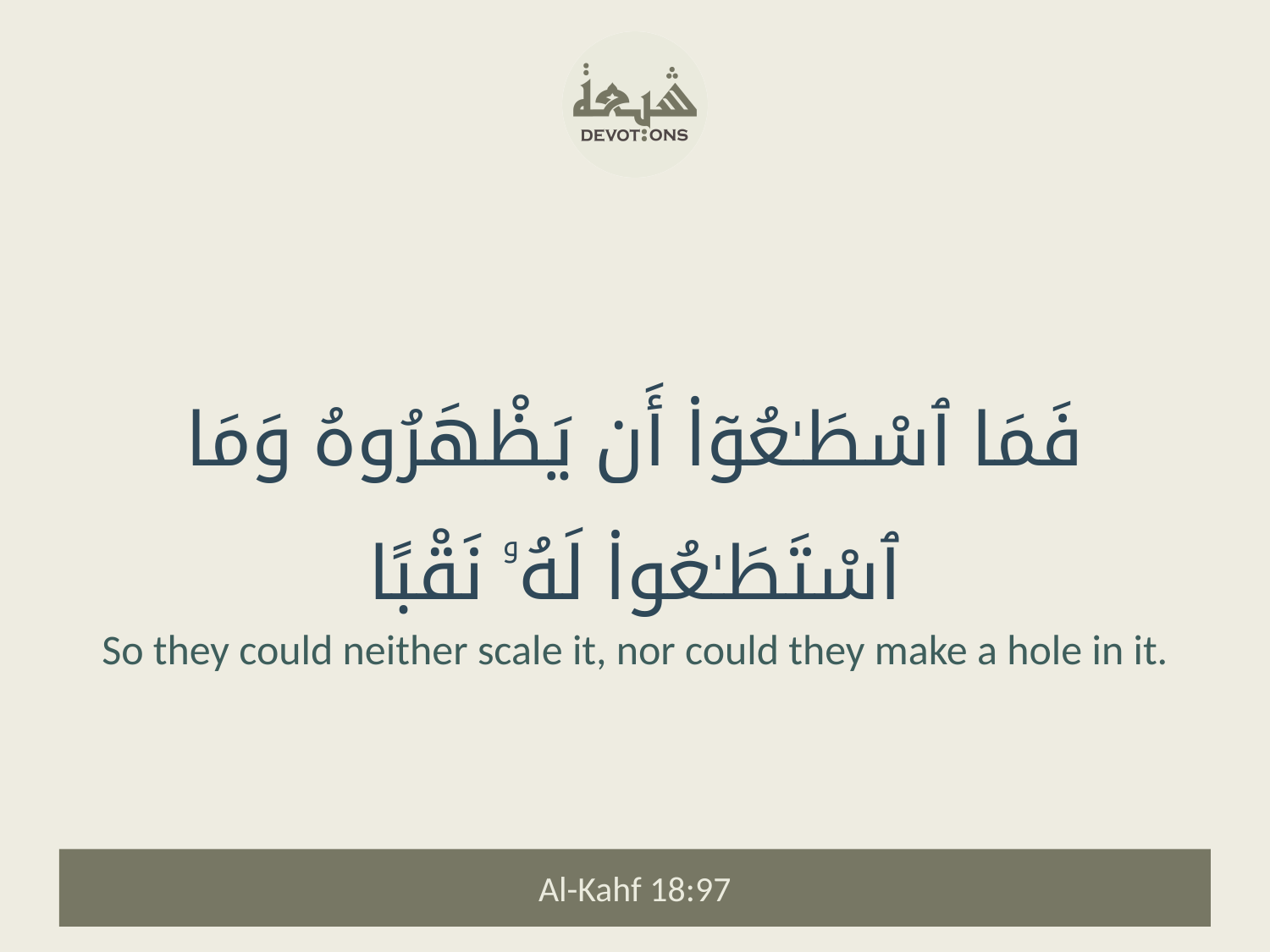

فَمَا ٱسْطَـٰعُوٓا۟ أَن يَظْهَرُوهُ وَمَا ٱسْتَطَـٰعُوا۟ لَهُۥ نَقْبًا
So they could neither scale it, nor could they make a hole in it.
Al-Kahf 18:97